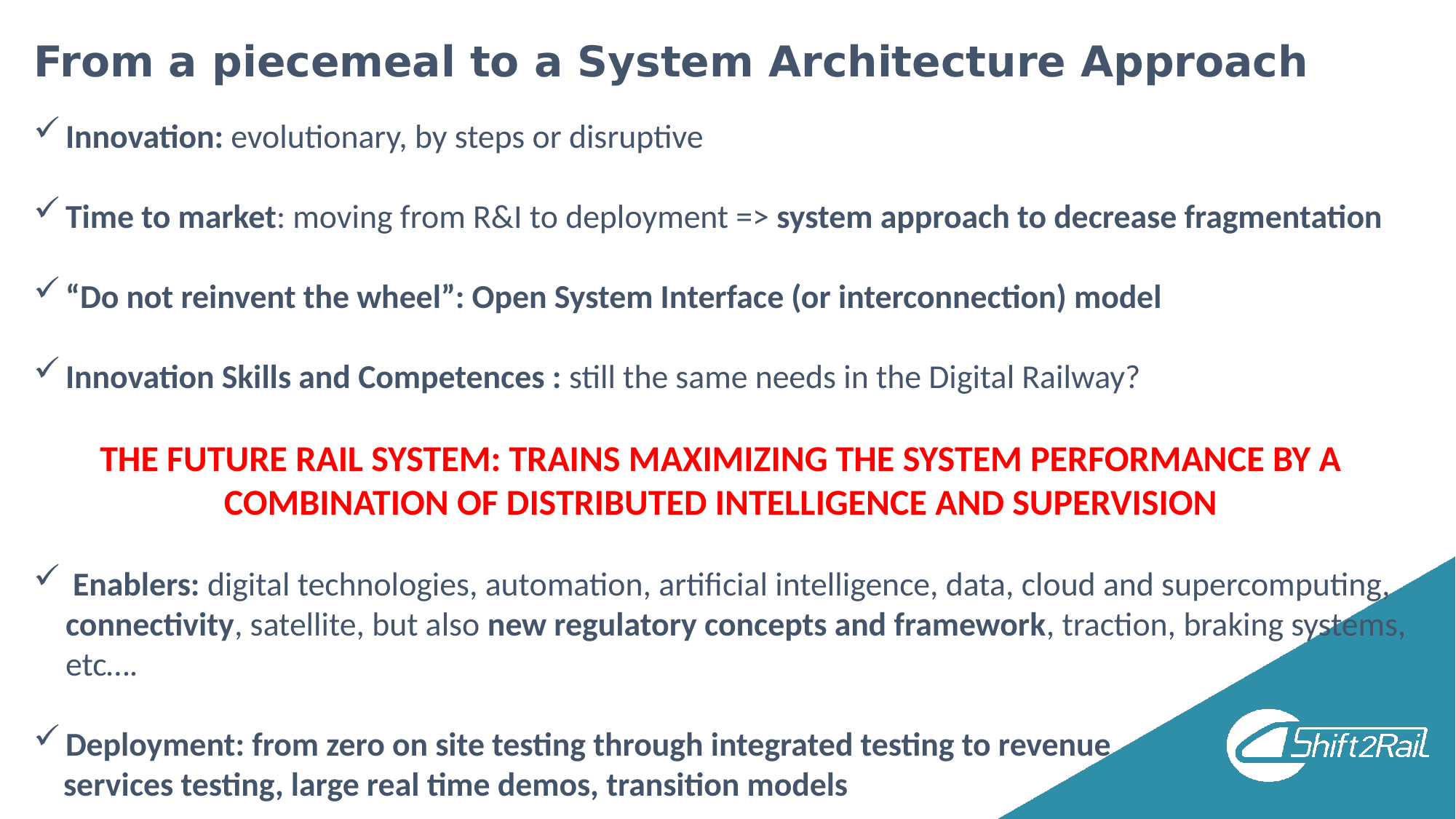

# From a piecemeal to a System Architecture Approach
Innovation: evolutionary, by steps or disruptive

Time to market: moving from R&I to deployment => system approach to decrease fragmentation

“Do not reinvent the wheel”: Open System Interface (or interconnection) model

Innovation Skills and Competences : still the same needs in the Digital Railway?

the future rail system: trains maximizing the system performance by a combination of distributed intelligence and supervision

 Enablers: digital technologies, automation, artificial intelligence, data, cloud and supercomputing, connectivity, satellite, but also new regulatory concepts and framework, traction, braking systems, etc….

Deployment: from zero on site testing through integrated testing to revenue
    services testing, large real time demos, transition models